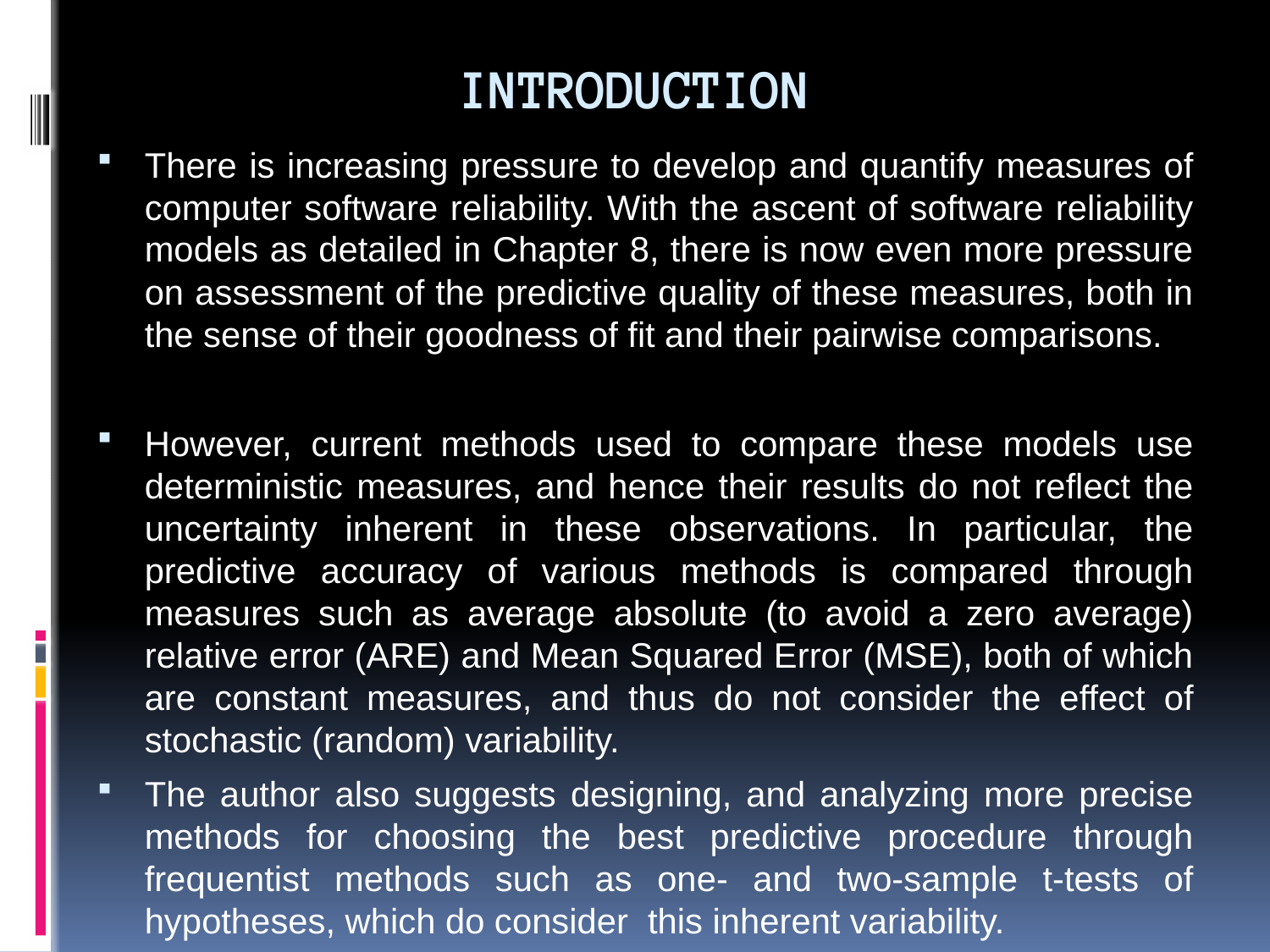

# Introduction
There is increasing pressure to develop and quantify measures of computer software reliability. With the ascent of software reliability models as detailed in Chapter 8, there is now even more pressure on assessment of the predictive quality of these measures, both in the sense of their goodness of fit and their pairwise comparisons.

However, current methods used to compare these models use deterministic measures, and hence their results do not reflect the uncertainty inherent in these observations. In particular, the predictive accuracy of various methods is compared through measures such as average absolute (to avoid a zero average) relative error (ARE) and Mean Squared Error (MSE), both of which are constant measures, and thus do not consider the effect of stochastic (random) variability.
The author also suggests designing, and analyzing more precise methods for choosing the best predictive procedure through frequentist methods such as one- and two-sample t-tests of hypotheses, which do consider  this inherent variability.